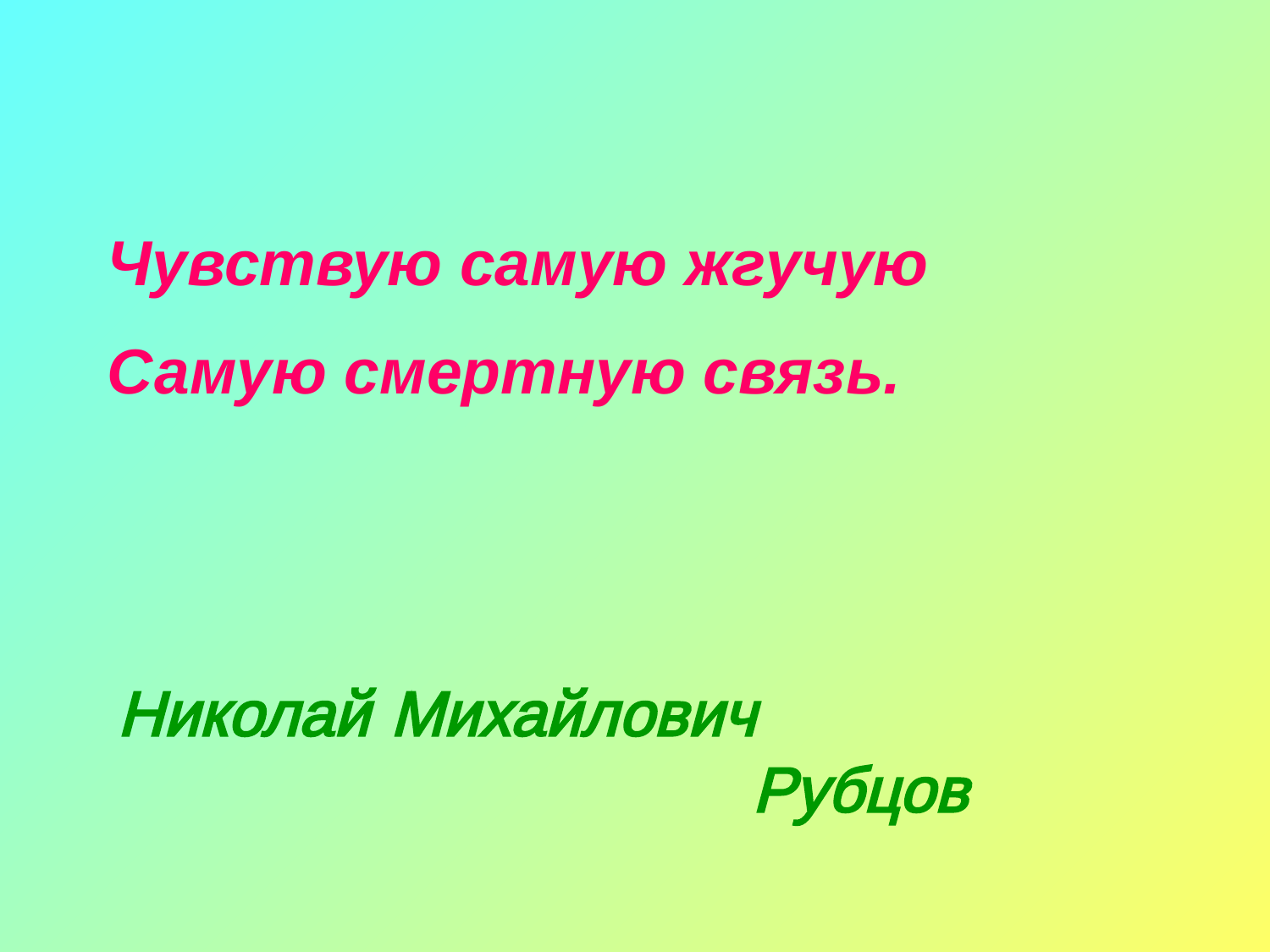

Чувствую самую жгучую
Самую смертную связь.
Николай Михайлович   								Рубцов